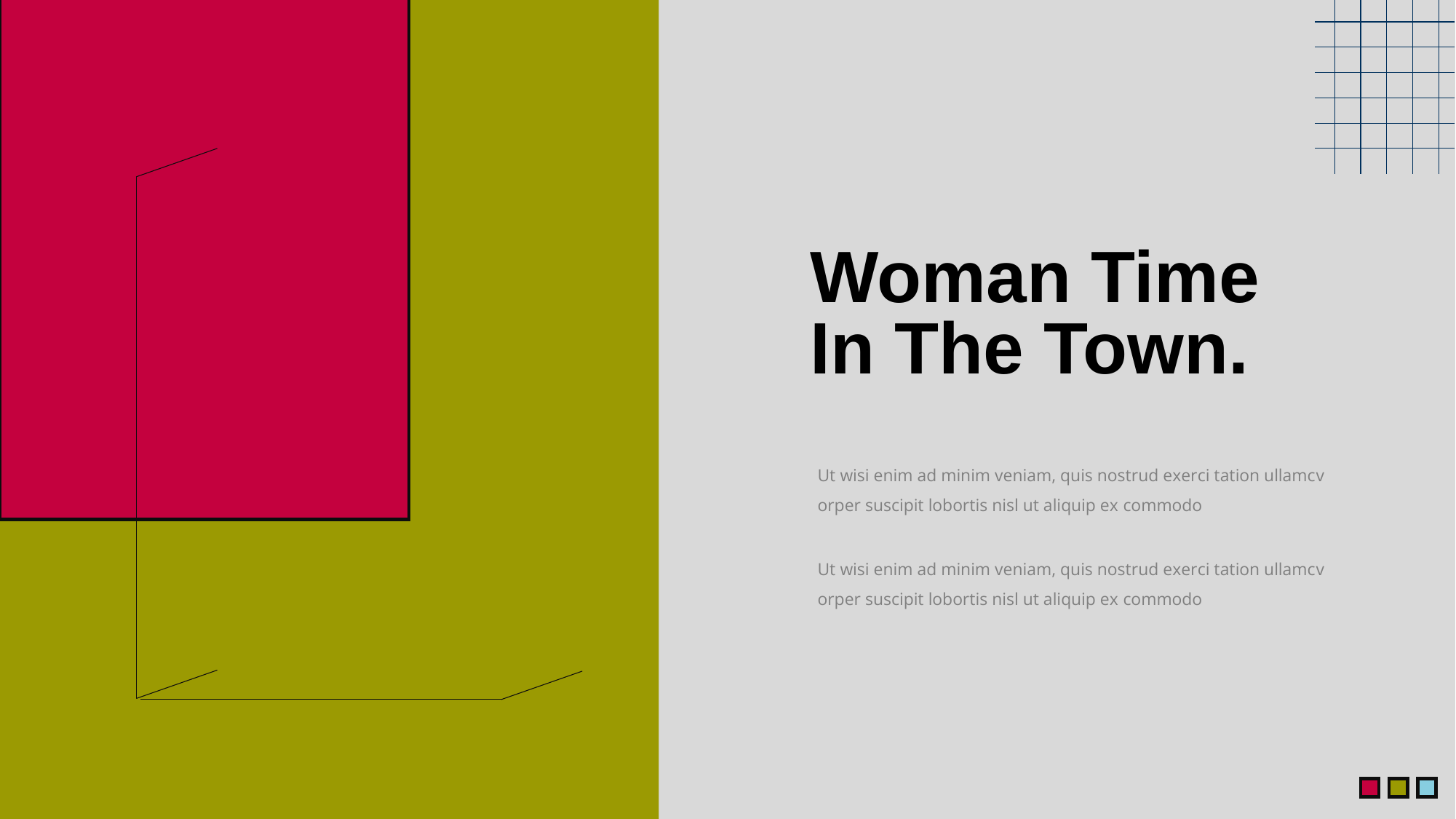

Woman Time
In The Town.
Ut wisi enim ad minim veniam, quis nostrud exerci tation ullamcv orper suscipit lobortis nisl ut aliquip ex commodo
Ut wisi enim ad minim veniam, quis nostrud exerci tation ullamcv orper suscipit lobortis nisl ut aliquip ex commodo